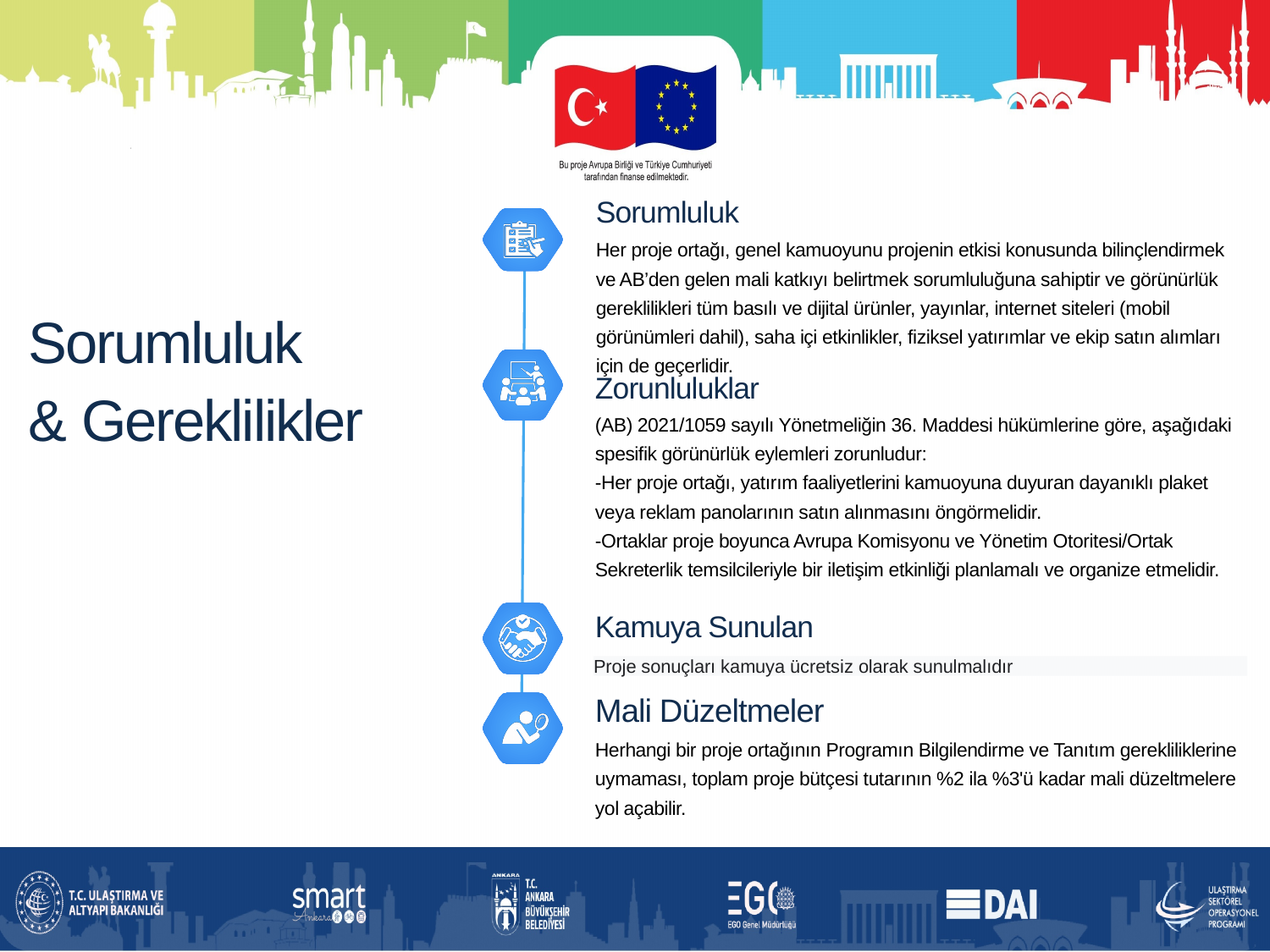

Sorumluluk
Her proje ortağı, genel kamuoyunu projenin etkisi konusunda bilinçlendirmek ve AB’den gelen mali katkıyı belirtmek sorumluluğuna sahiptir ve görünürlük gereklilikleri tüm basılı ve dijital ürünler, yayınlar, internet siteleri (mobil görünümleri dahil), saha içi etkinlikler, fiziksel yatırımlar ve ekip satın alımları için de geçerlidir.

Sorumluluk
& Gereklilikler

Zorunluluklar
(AB) 2021/1059 sayılı Yönetmeliğin 36. Maddesi hükümlerine göre, aşağıdaki spesifik görünürlük eylemleri zorunludur:
-Her proje ortağı, yatırım faaliyetlerini kamuoyuna duyuran dayanıklı plaket veya reklam panolarının satın alınmasını öngörmelidir.
-Ortaklar proje boyunca Avrupa Komisyonu ve Yönetim Otoritesi/Ortak Sekreterlik temsilcileriyle bir iletişim etkinliği planlamalı ve organize etmelidir.

Kamuya Sunulan
Proje sonuçları kamuya ücretsiz olarak sunulmalıdır

Mali Düzeltmeler
Herhangi bir proje ortağının Programın Bilgilendirme ve Tanıtım gerekliliklerine uymaması, toplam proje bütçesi tutarının %2 ila %3'ü kadar mali düzeltmelere yol açabilir.